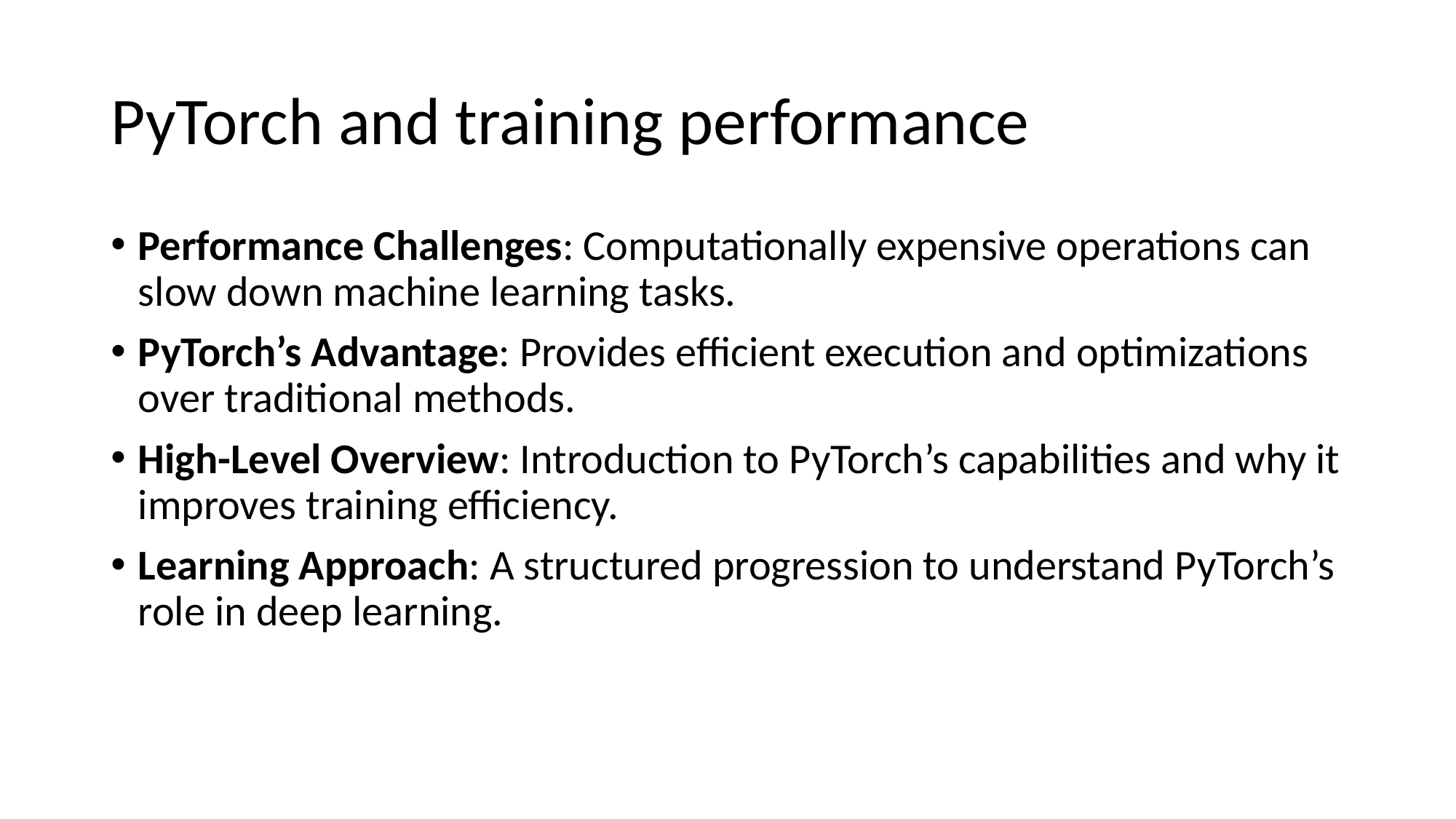

# PyTorch and training performance
Performance Challenges: Computationally expensive operations can slow down machine learning tasks.
PyTorch’s Advantage: Provides efficient execution and optimizations over traditional methods.
High-Level Overview: Introduction to PyTorch’s capabilities and why it improves training efficiency.
Learning Approach: A structured progression to understand PyTorch’s role in deep learning.